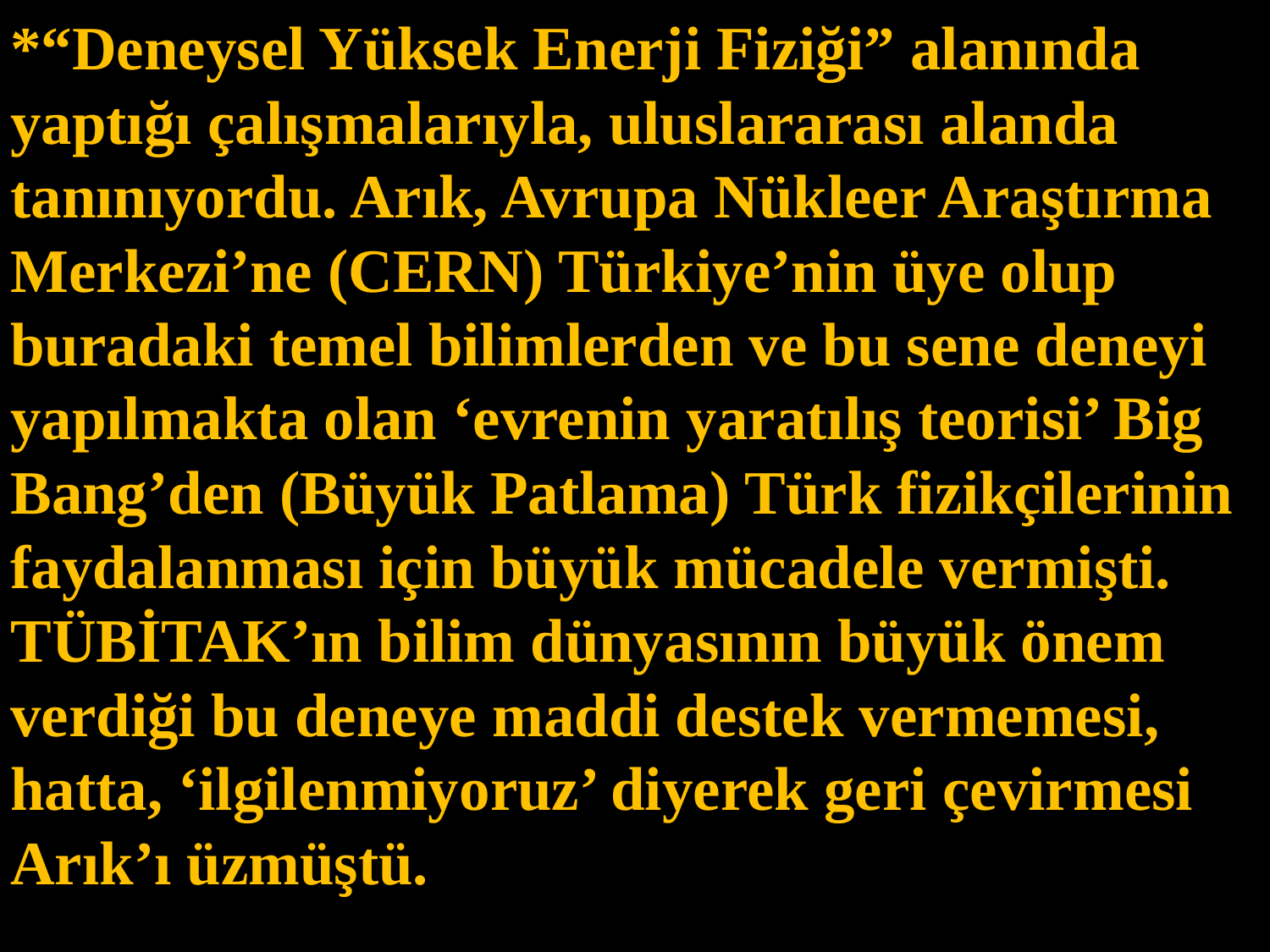

*“Deneysel Yüksek Enerji Fiziği” alanında yaptığı çalışmalarıyla, uluslararası alanda tanınıyordu. Arık, Avrupa Nükleer Araştırma Merkezi’ne (CERN) Türkiye’nin üye olup buradaki temel bilimlerden ve bu sene deneyi yapılmakta olan ‘evrenin yaratılış teorisi’ Big Bang’den (Büyük Patlama) Türk fizikçilerinin faydalanması için büyük mücadele vermişti. TÜBİTAK’ın bilim dünyasının büyük önem verdiği bu deneye maddi destek vermemesi, hatta, ‘ilgilenmiyoruz’ diyerek geri çevirmesi Arık’ı üzmüştü.
#